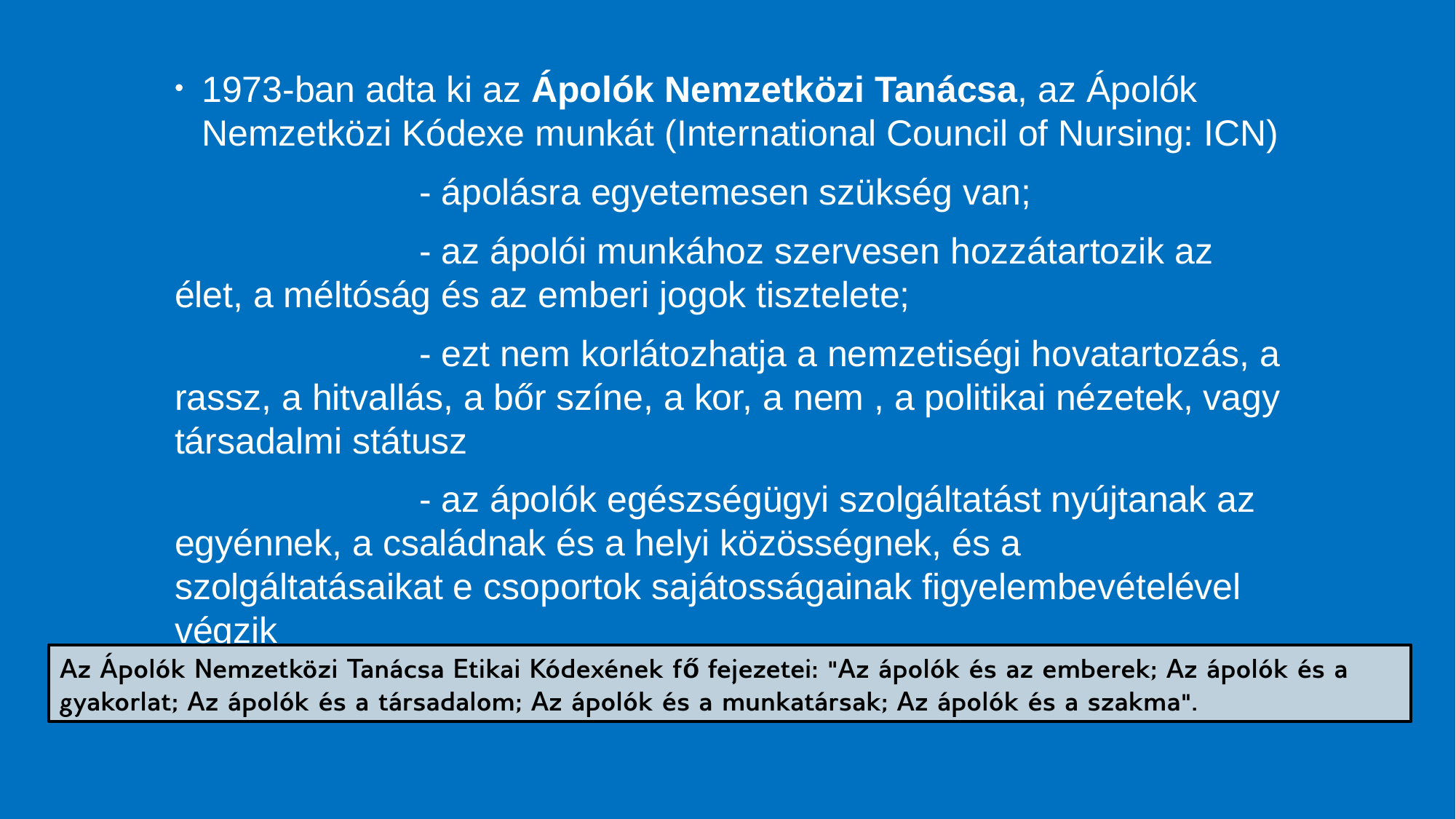

1973-ban adta ki az Ápolók Nemzetközi Tanácsa, az Ápolók Nemzetközi Kódexe munkát (International Council of Nursing: ICN)
                        - ápolásra egyetemesen szükség van;
                        - az ápolói munkához szervesen hozzátartozik az élet, a méltóság és az emberi jogok tisztelete;
                        - ezt nem korlátozhatja a nemzetiségi hovatartozás, a rassz, a hitvallás, a bőr színe, a kor, a nem , a politikai nézetek, vagy társadalmi státusz
                        - az ápolók egészségügyi szolgáltatást nyújtanak az egyénnek, a családnak és a helyi közösségnek, és a szolgáltatásaikat e csoportok sajátosságainak figyelembevételével végzik
Az Ápolók Nemzetközi Tanácsa Etikai Kódexének fő fejezetei: "Az ápolók és az emberek; Az ápolók és a gyakorlat; Az ápolók és a társadalom; Az ápolók és a munkatársak; Az ápolók és a szakma".